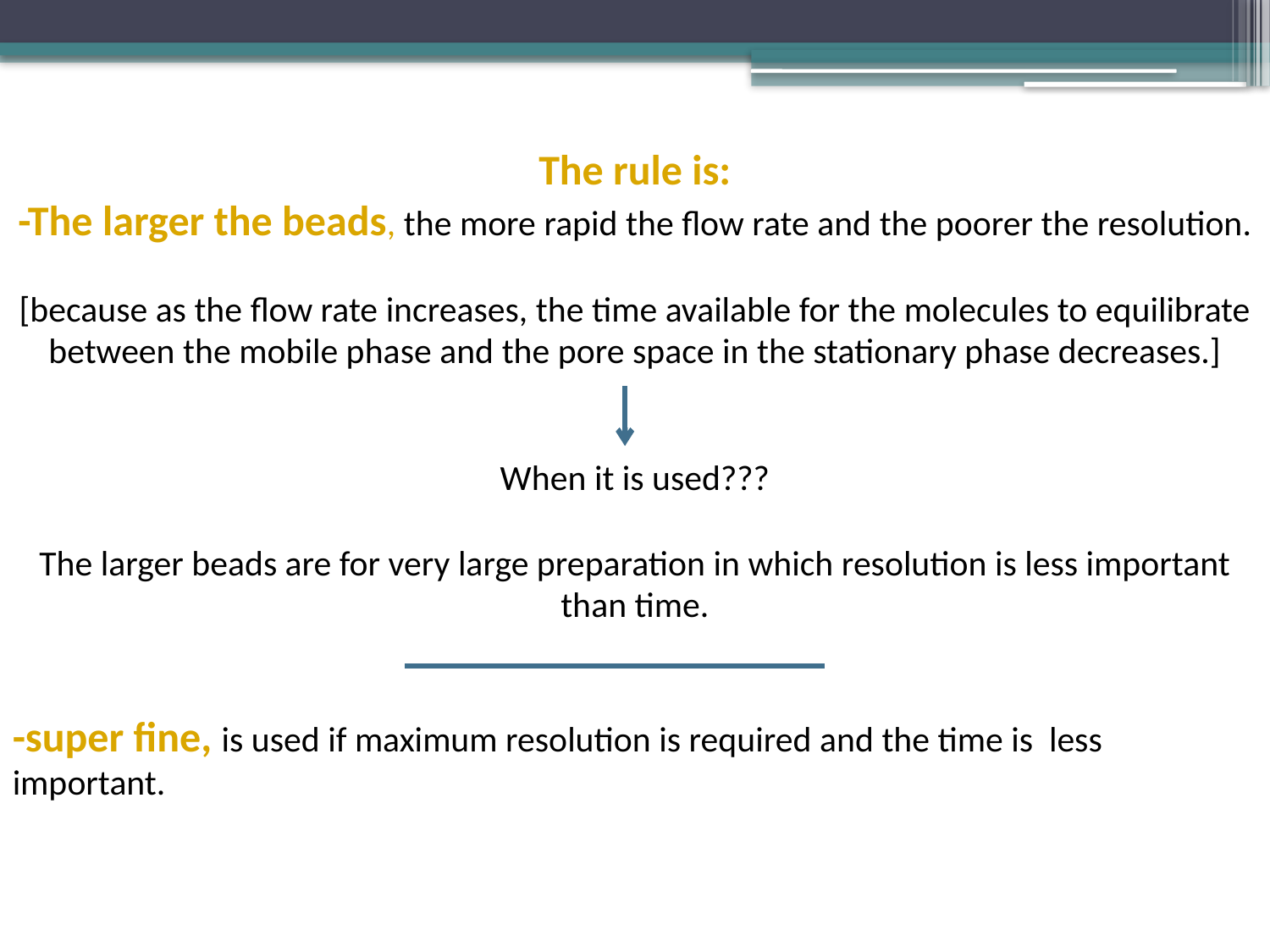

The rule is:
-The larger the beads, the more rapid the flow rate and the poorer the resolution.

[because as the flow rate increases, the time available for the molecules to equilibrate
between the mobile phase and the pore space in the stationary phase decreases.]

When it is used???

The larger beads are for very large preparation in which resolution is less important than time.

-super fine, is used if maximum resolution is required and the time is  less important.